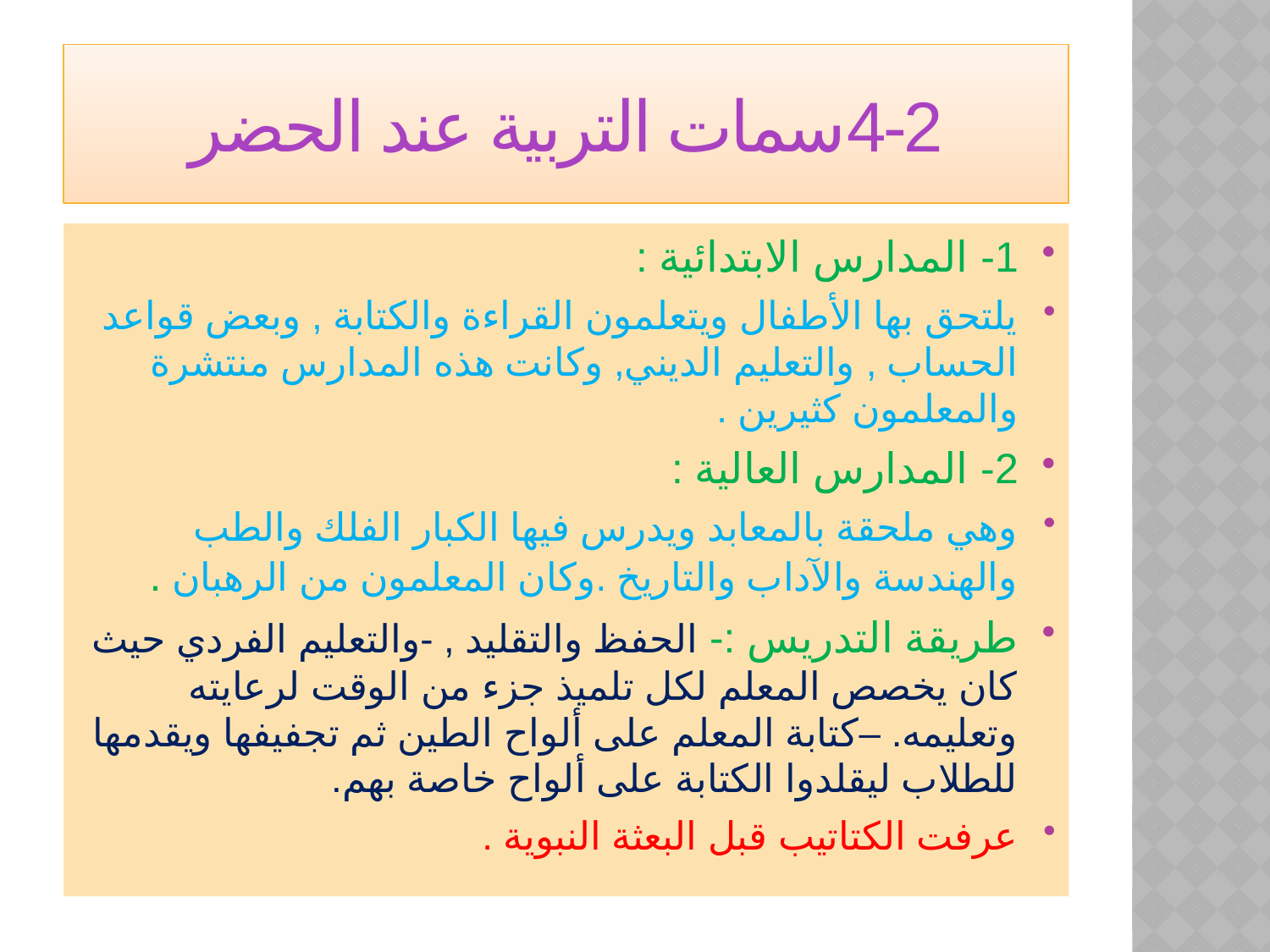

# 4-2سمات التربية عند الحضر
1- المدارس الابتدائية :
يلتحق بها الأطفال ويتعلمون القراءة والكتابة , وبعض قواعد الحساب , والتعليم الديني, وكانت هذه المدارس منتشرة والمعلمون كثيرين .
2- المدارس العالية :
وهي ملحقة بالمعابد ويدرس فيها الكبار الفلك والطب والهندسة والآداب والتاريخ .وكان المعلمون من الرهبان .
طريقة التدريس :- الحفظ والتقليد , -والتعليم الفردي حيث كان يخصص المعلم لكل تلميذ جزء من الوقت لرعايته وتعليمه. –كتابة المعلم على ألواح الطين ثم تجفيفها ويقدمها للطلاب ليقلدوا الكتابة على ألواح خاصة بهم.
عرفت الكتاتيب قبل البعثة النبوية .